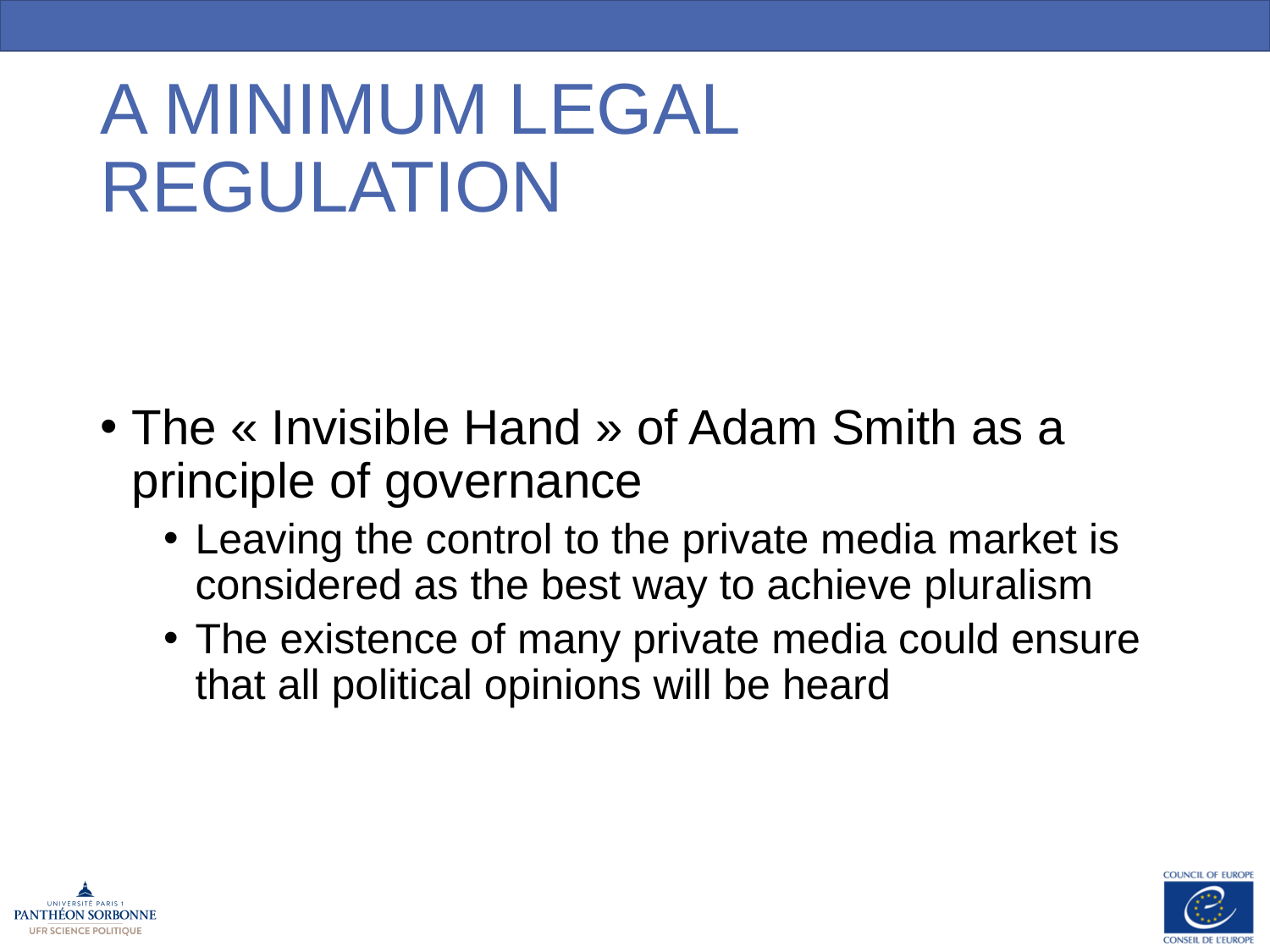

# A MINIMUM LEGAL REGULATION
The « Invisible Hand » of Adam Smith as a principle of governance
Leaving the control to the private media market is considered as the best way to achieve pluralism
The existence of many private media could ensure that all political opinions will be heard